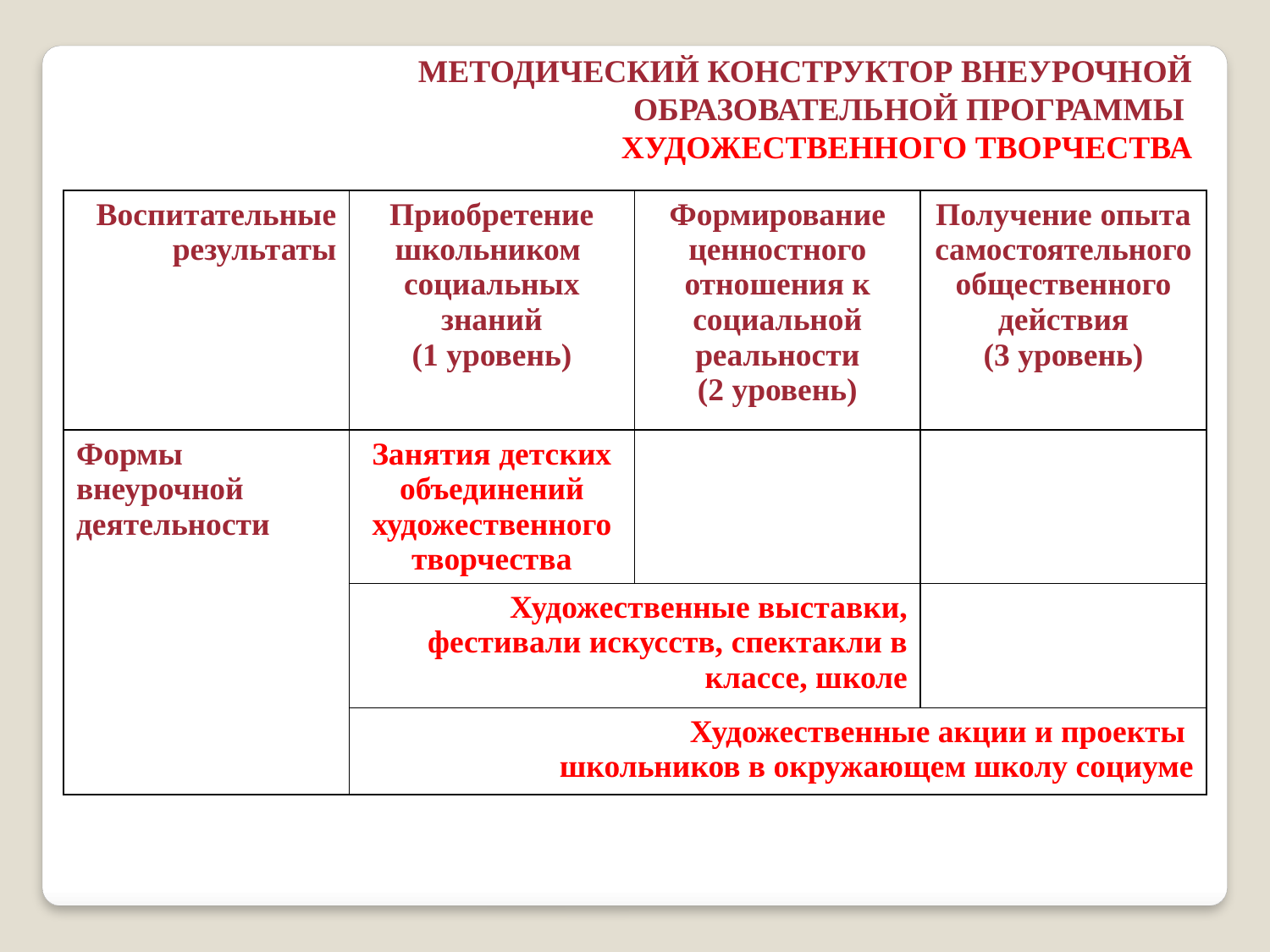

МЕТОДИЧЕСКИЙ КОНСТРУКТОР ВНЕУРОЧНОЙ ОБРАЗОВАТЕЛЬНОЙ ПРОГРАММЫ
ХУДОЖЕСТВЕННОГО ТВОРЧЕСТВА
| Воспитательные результаты | Приобретение школьником социальных знаний (1 уровень) | Формирование ценностного отношения к социальной реальности (2 уровень) | Получение опыта самостоятельного общественного действия (3 уровень) |
| --- | --- | --- | --- |
| Формы внеурочной деятельности | Занятия детских объединений художественного творчества |  |  |
|  | Художественные выставки, фестивали искусств, спектакли в классе, школе |  |  |
|  | Художественные акции и проекты школьников в окружающем школу социуме |  |  |